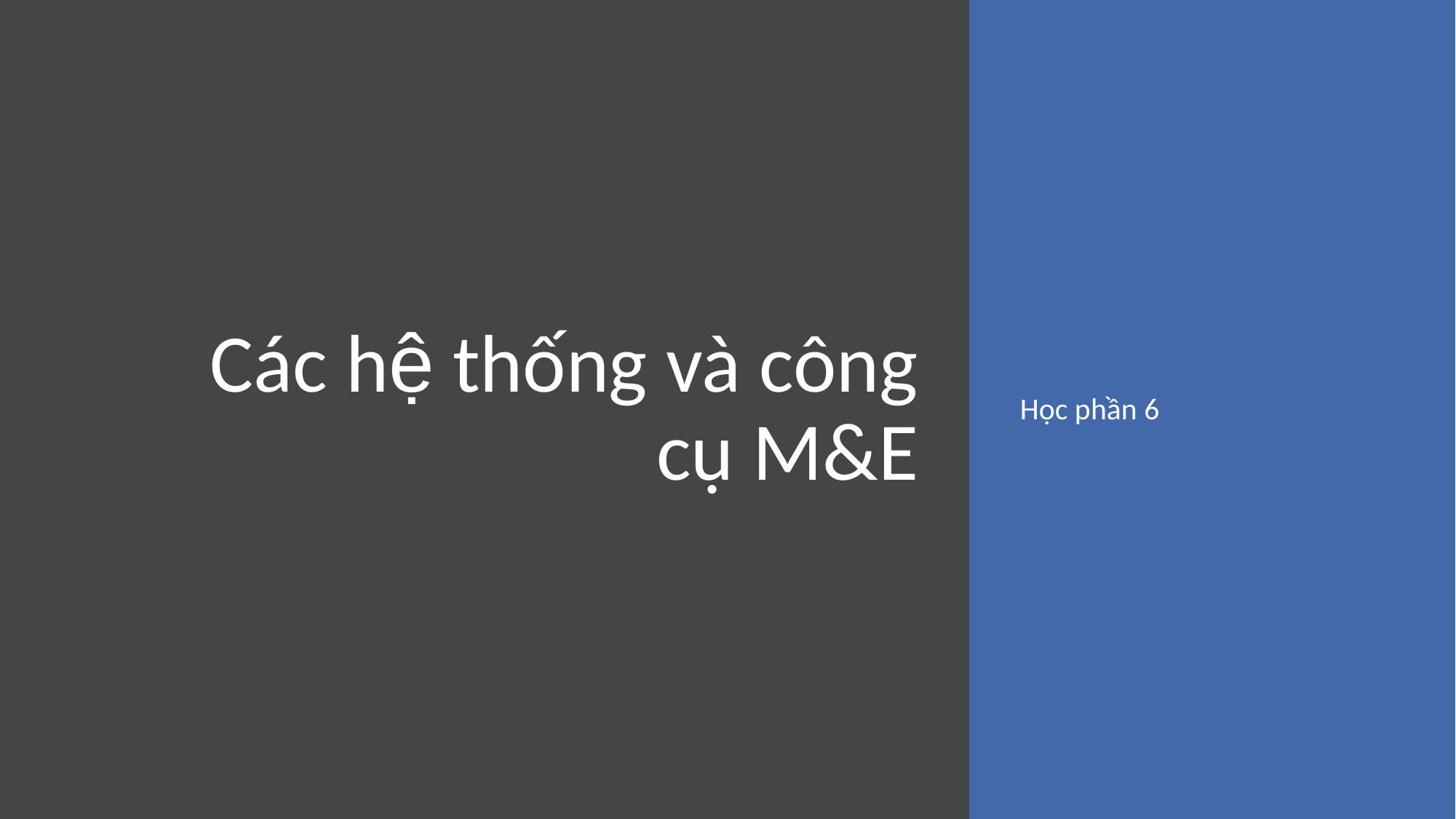

# Các hệ thống và công cụ M&E
Học phần 6